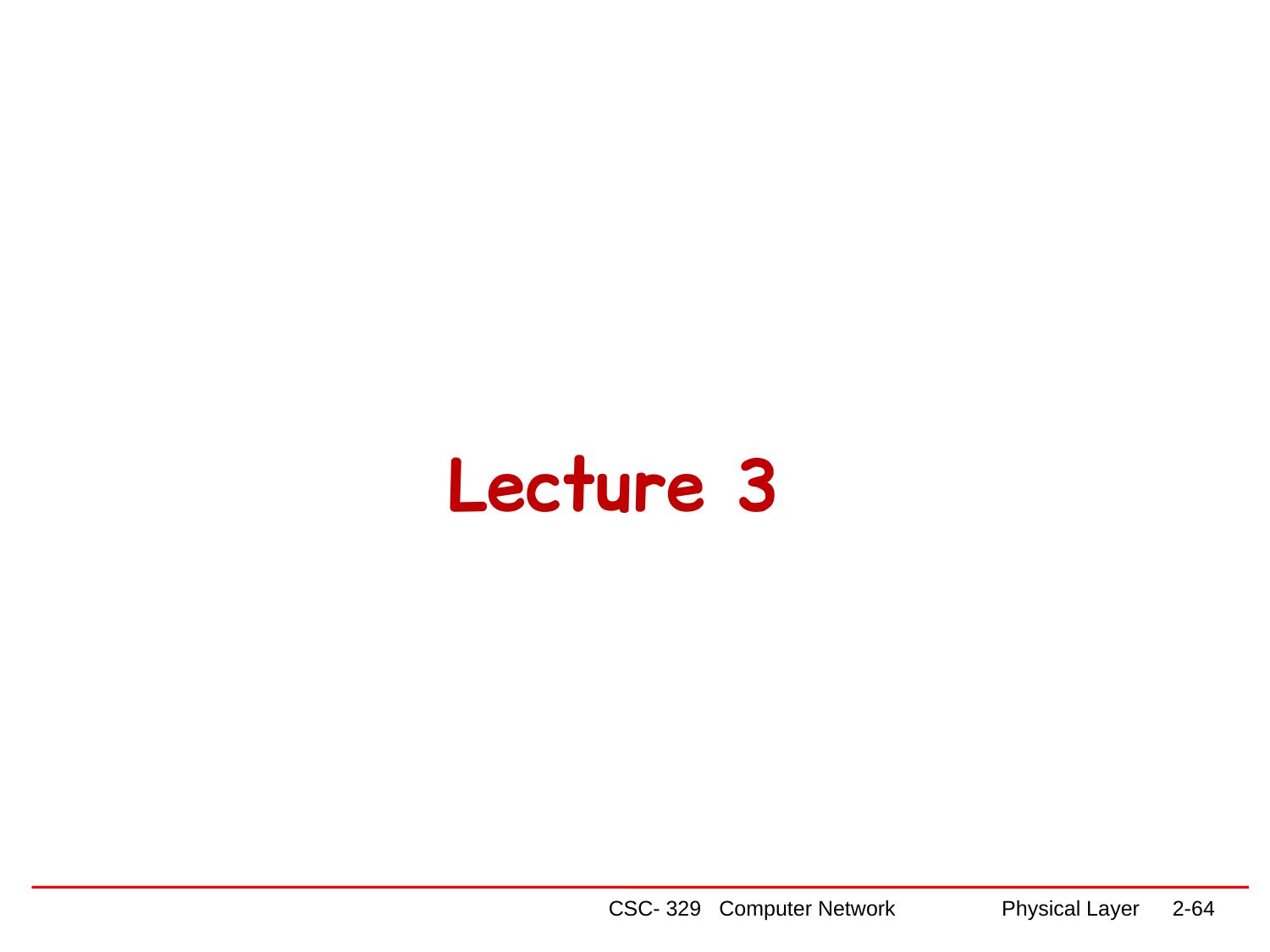

Lecture 3
CSC- 329   Computer Network                  Physical Layer
2-64